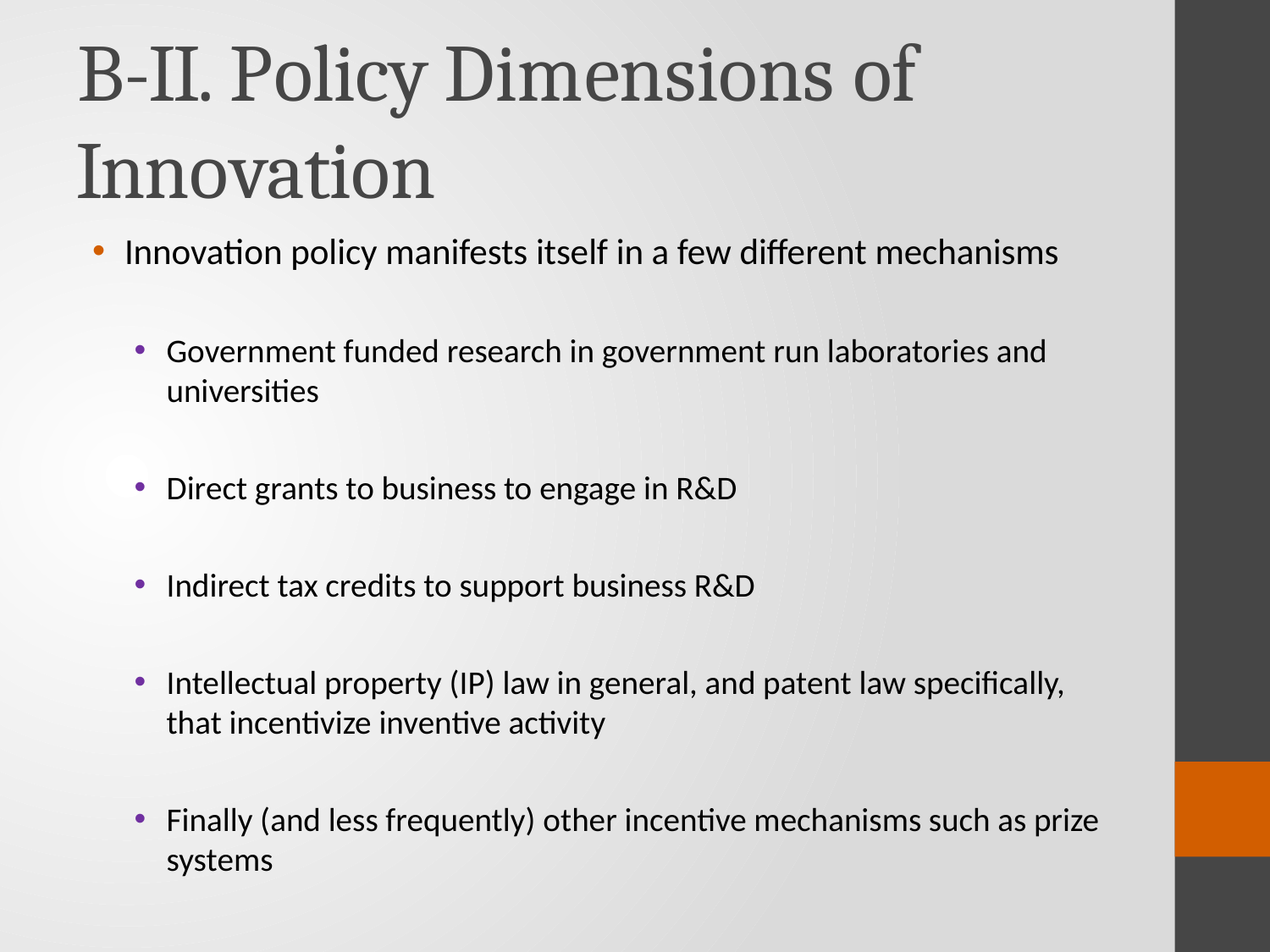

# B-II. Policy Dimensions of Innovation
Innovation policy manifests itself in a few different mechanisms

Government funded research in government run laboratories and universities

Direct grants to business to engage in R&D

Indirect tax credits to support business R&D

Intellectual property (IP) law in general, and patent law specifically, that incentivize inventive activity

Finally (and less frequently) other incentive mechanisms such as prize systems